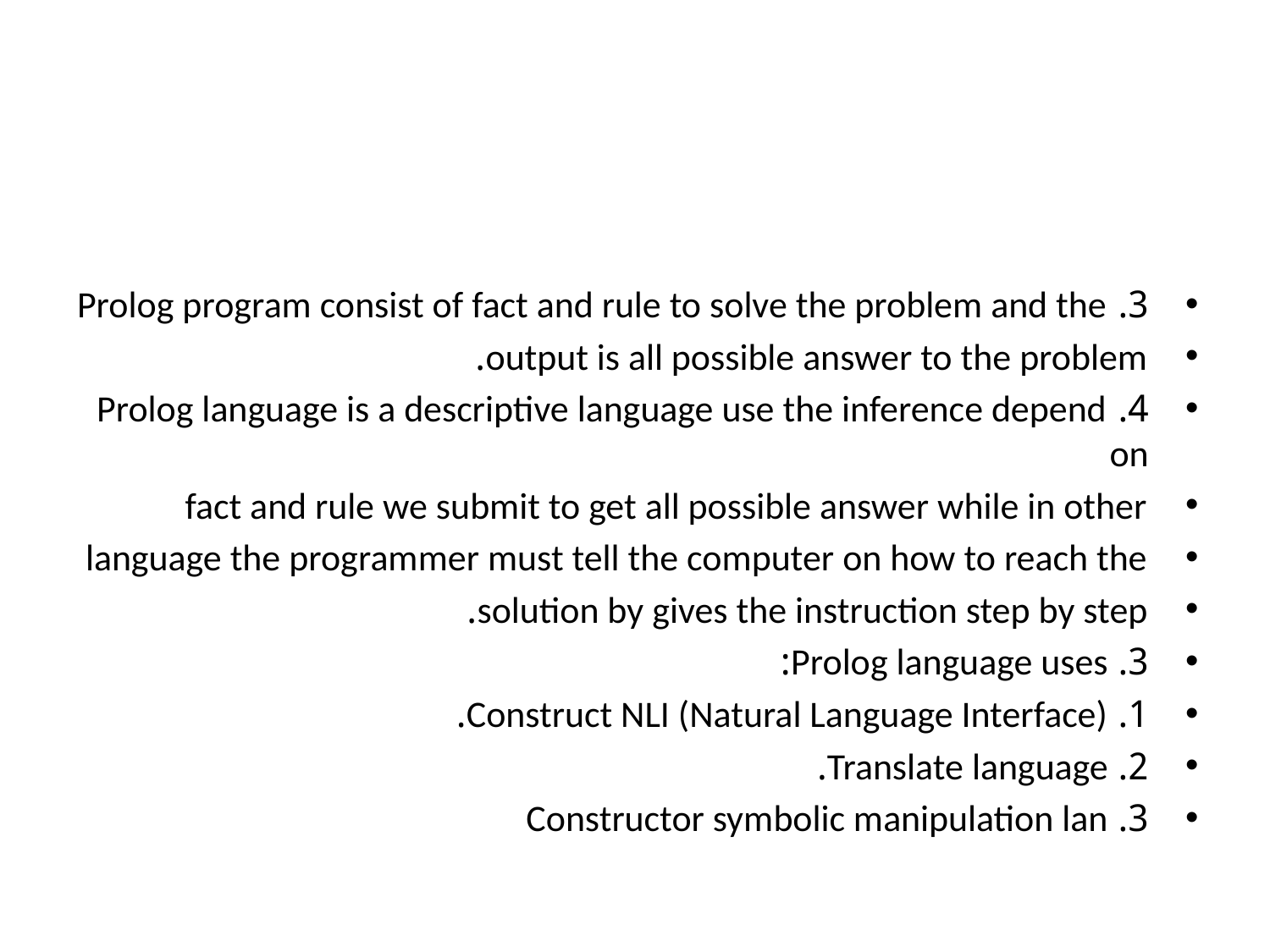

#

3. Prolog program consist of fact and rule to solve the problem and the
output is all possible answer to the problem.
4. Prolog language is a descriptive language use the inference depend on
fact and rule we submit to get all possible answer while in other
language the programmer must tell the computer on how to reach the
solution by gives the instruction step by step.
3. Prolog language uses:
1. Construct NLI (Natural Language Interface).
2. Translate language.
3. Constructor symbolic manipulation lan